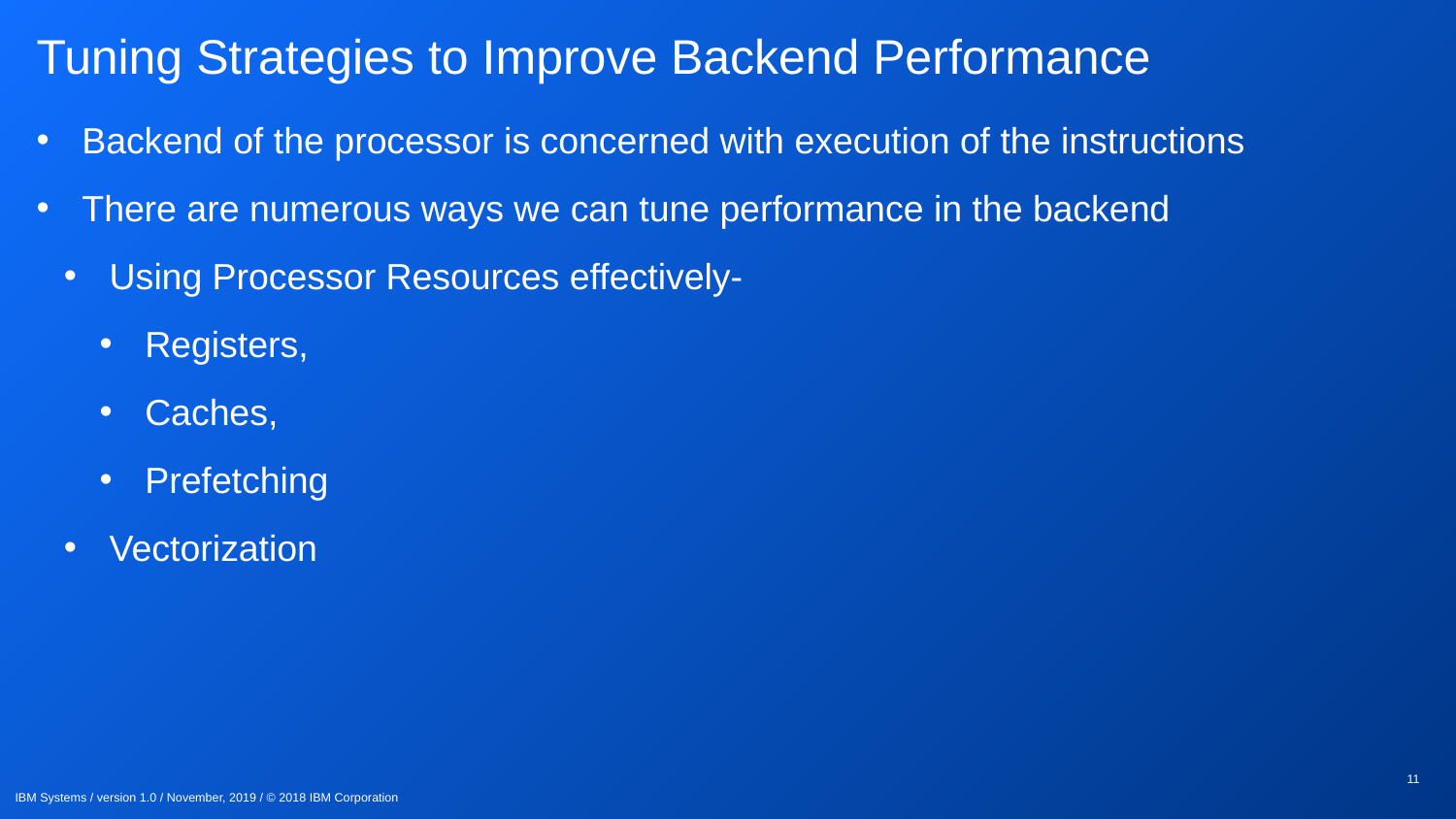

# Tuning Strategies to Improve Backend Performance
Backend of the processor is concerned with execution of the instructions
There are numerous ways we can tune performance in the backend
Using Processor Resources effectively-
Registers,
Caches,
Prefetching
Vectorization
11
IBM Systems / version 1.0 / November, 2019 / © 2018 IBM Corporation